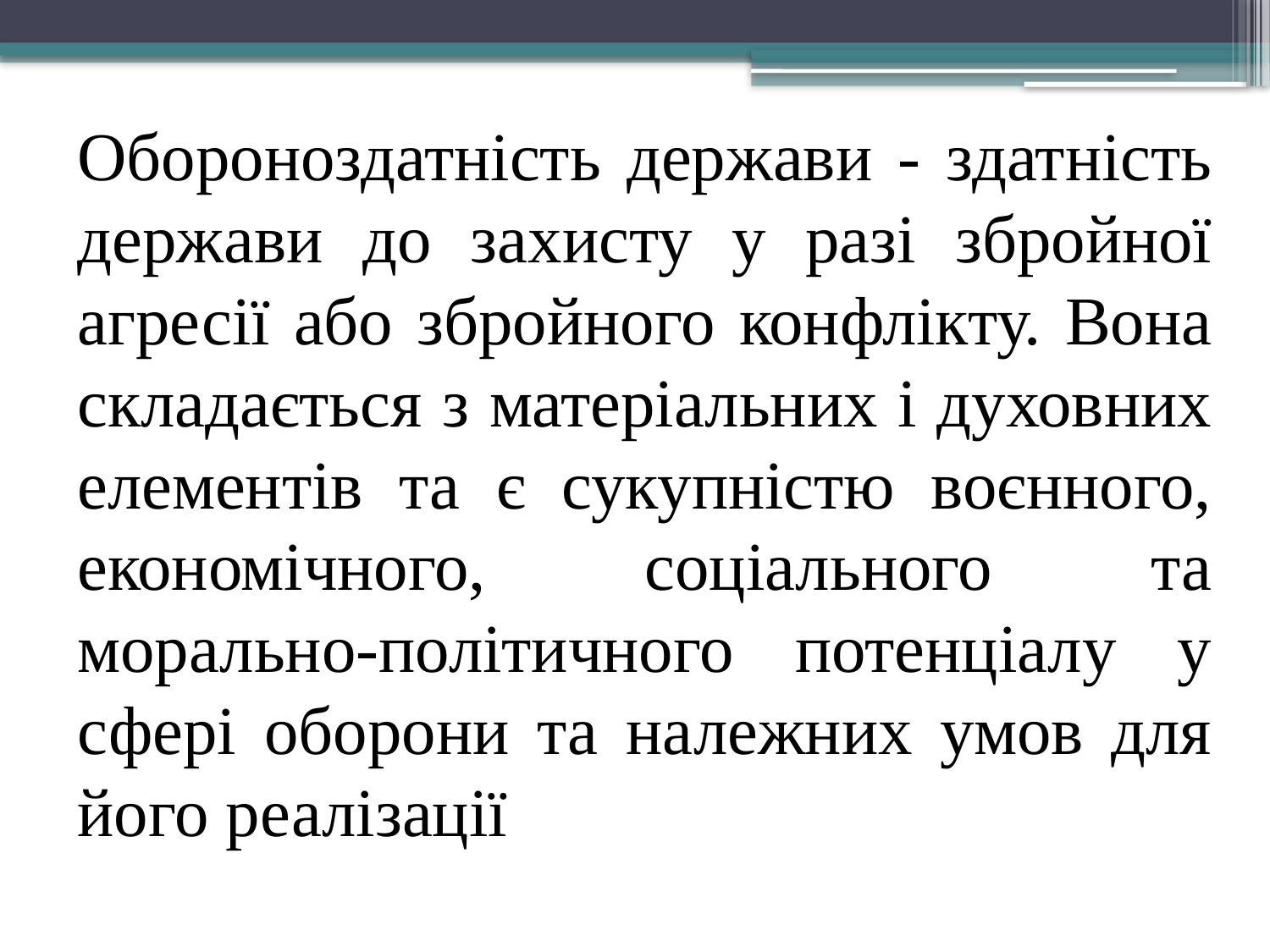

Обороноздатність держави - здатність держави до захисту у разі збройної агресії або збройного конфлікту. Вона складається з матеріальних і духовних елементів та є сукупністю воєнного, економічного, соціального та морально-політичного потенціалу у сфері оборони та належних умов для його реалізації